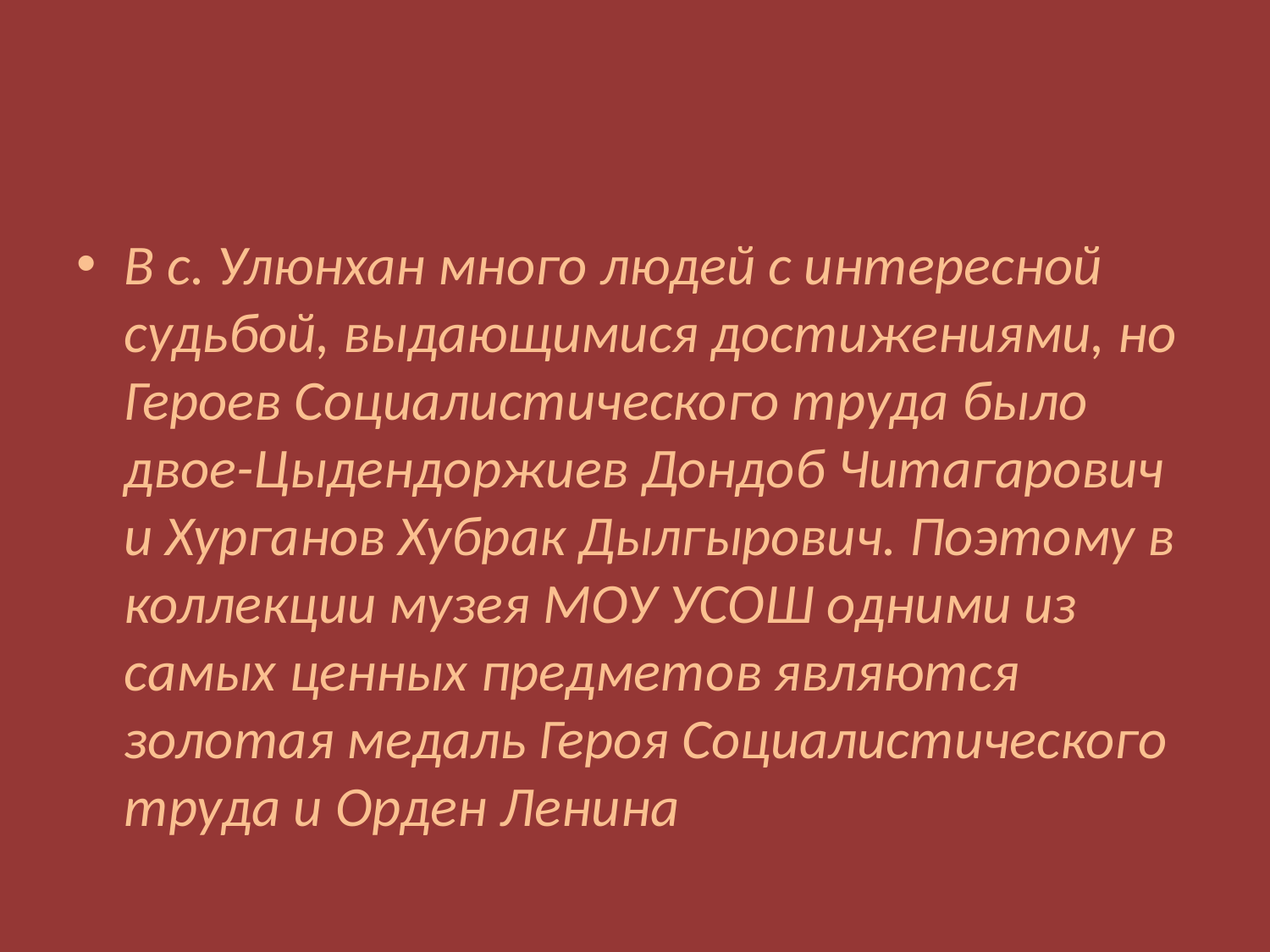

В с. Улюнхан много людей с интересной судьбой, выдающимися достижениями, но Героев Социалистического труда было двое-Цыдендоржиев Дондоб Читагарович и Хурганов Хубрак Дылгырович. Поэтому в коллекции музея МОУ УСОШ одними из самых ценных предметов являются золотая медаль Героя Социалистического труда и Орден Ленина